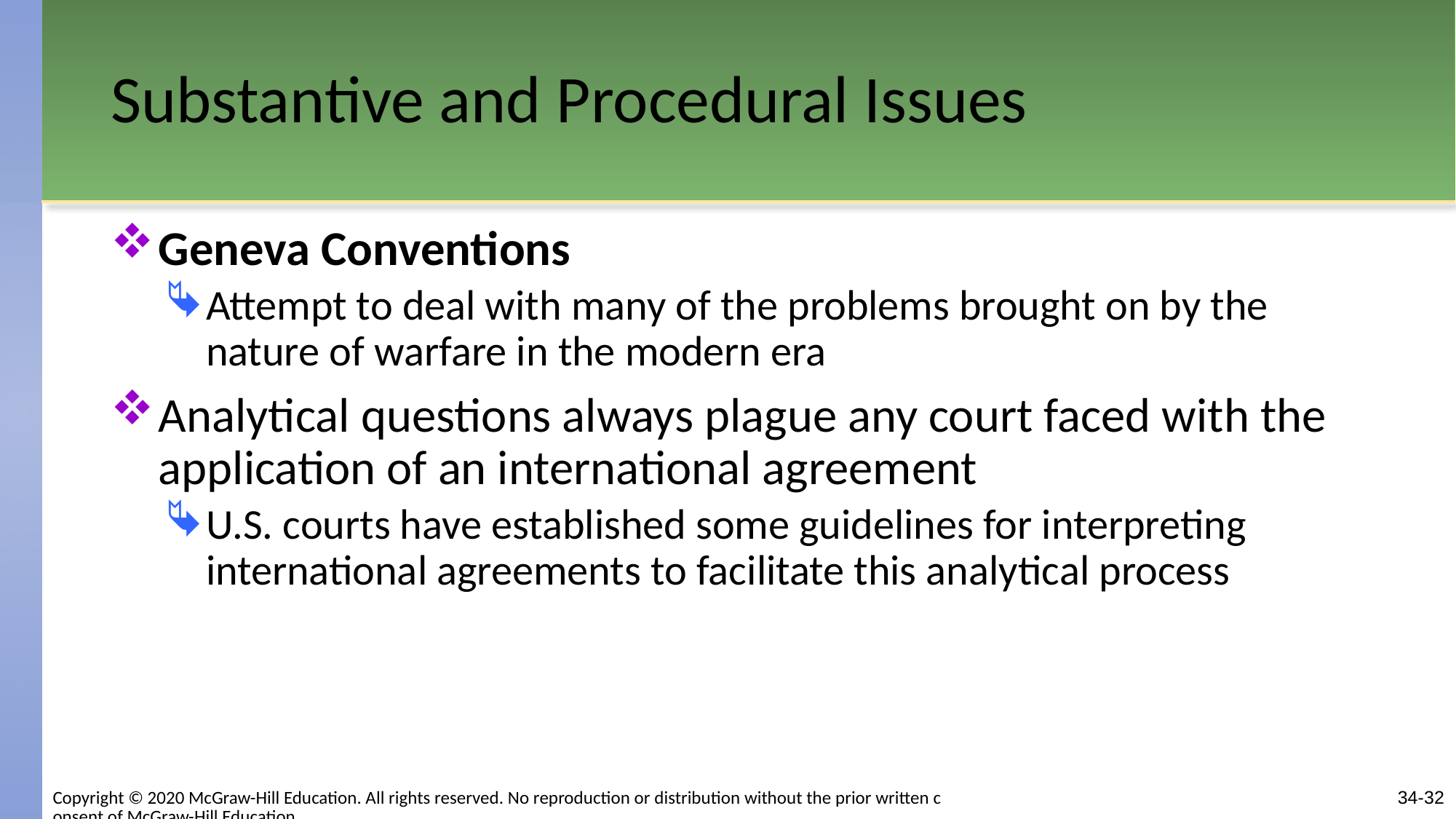

# Substantive and Procedural Issues
Geneva Conventions
Attempt to deal with many of the problems brought on by the nature of warfare in the modern era
Analytical questions always plague any court faced with the application of an international agreement
U.S. courts have established some guidelines for interpreting international agreements to facilitate this analytical process
Copyright © 2020 McGraw-Hill Education. All rights reserved. No reproduction or distribution without the prior written consent of McGraw-Hill Education.
34-32